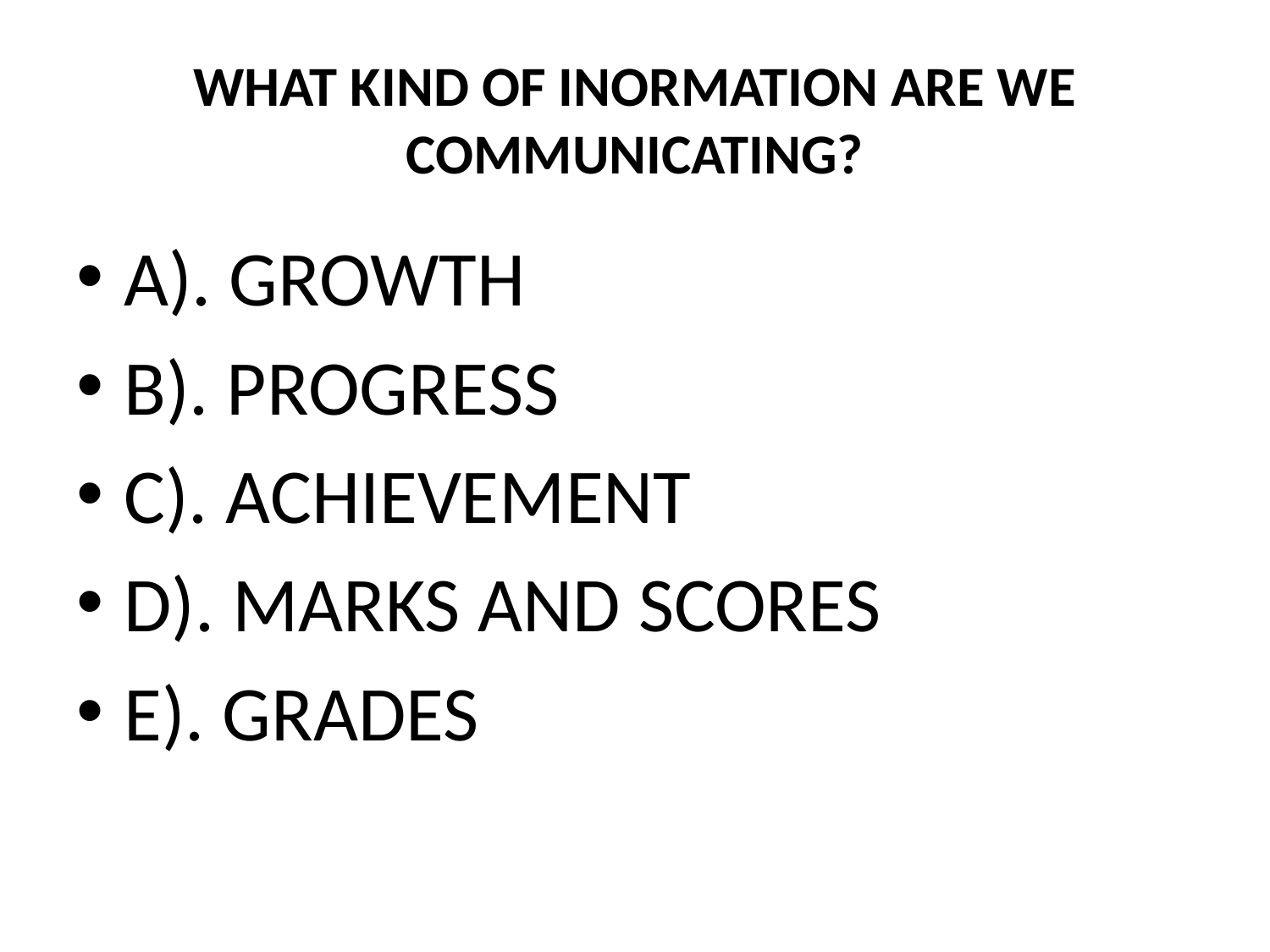

# WHAT KIND OF INORMATION ARE WE COMMUNICATING?
A). GROWTH
B). PROGRESS
C). ACHIEVEMENT
D). MARKS AND SCORES
E). GRADES